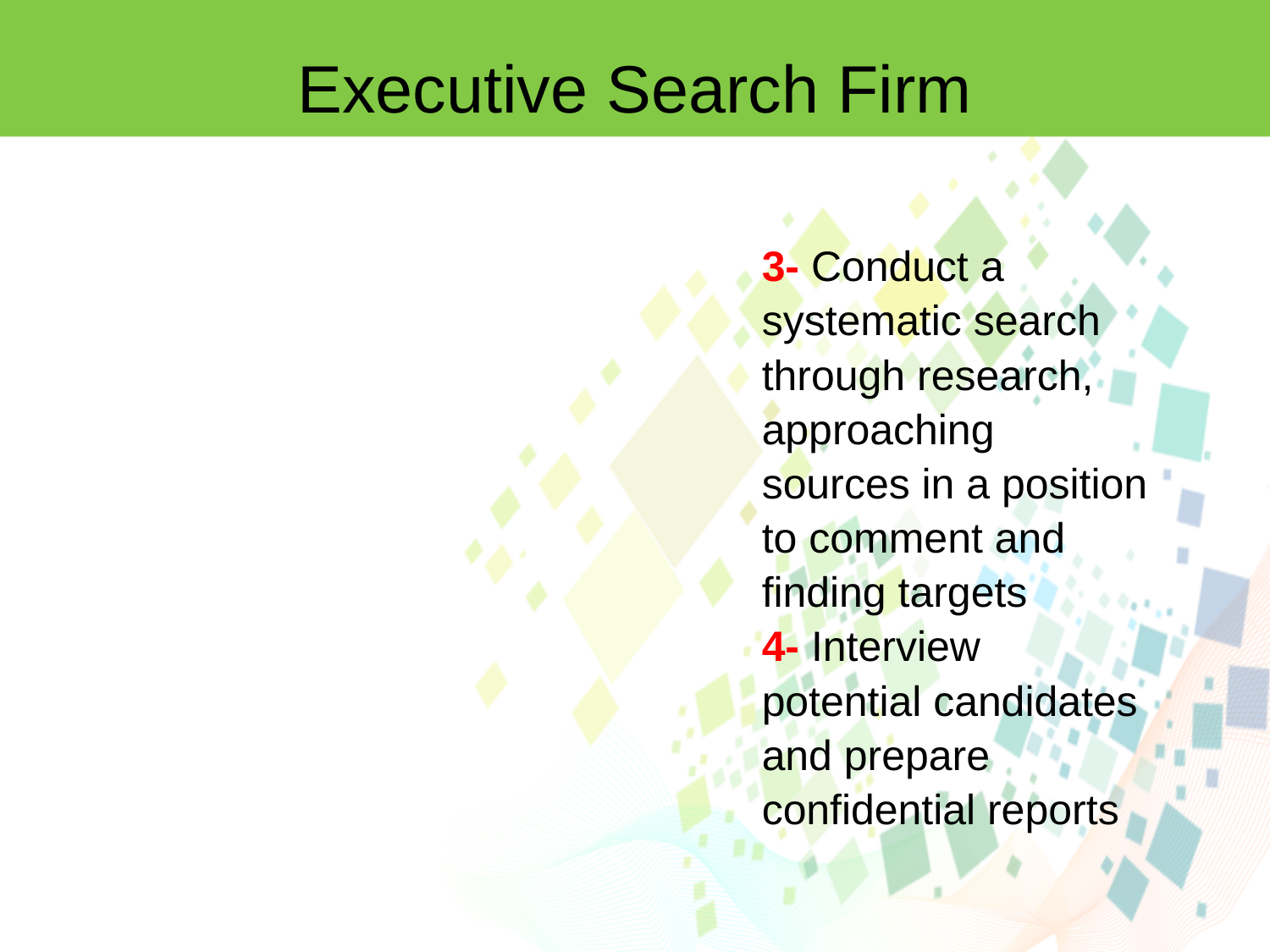

Executive Search Firm
3- Conduct a systematic search through research, approaching sources in a position to comment and finding targets
4- Interview potential candidates and prepare confidential reports